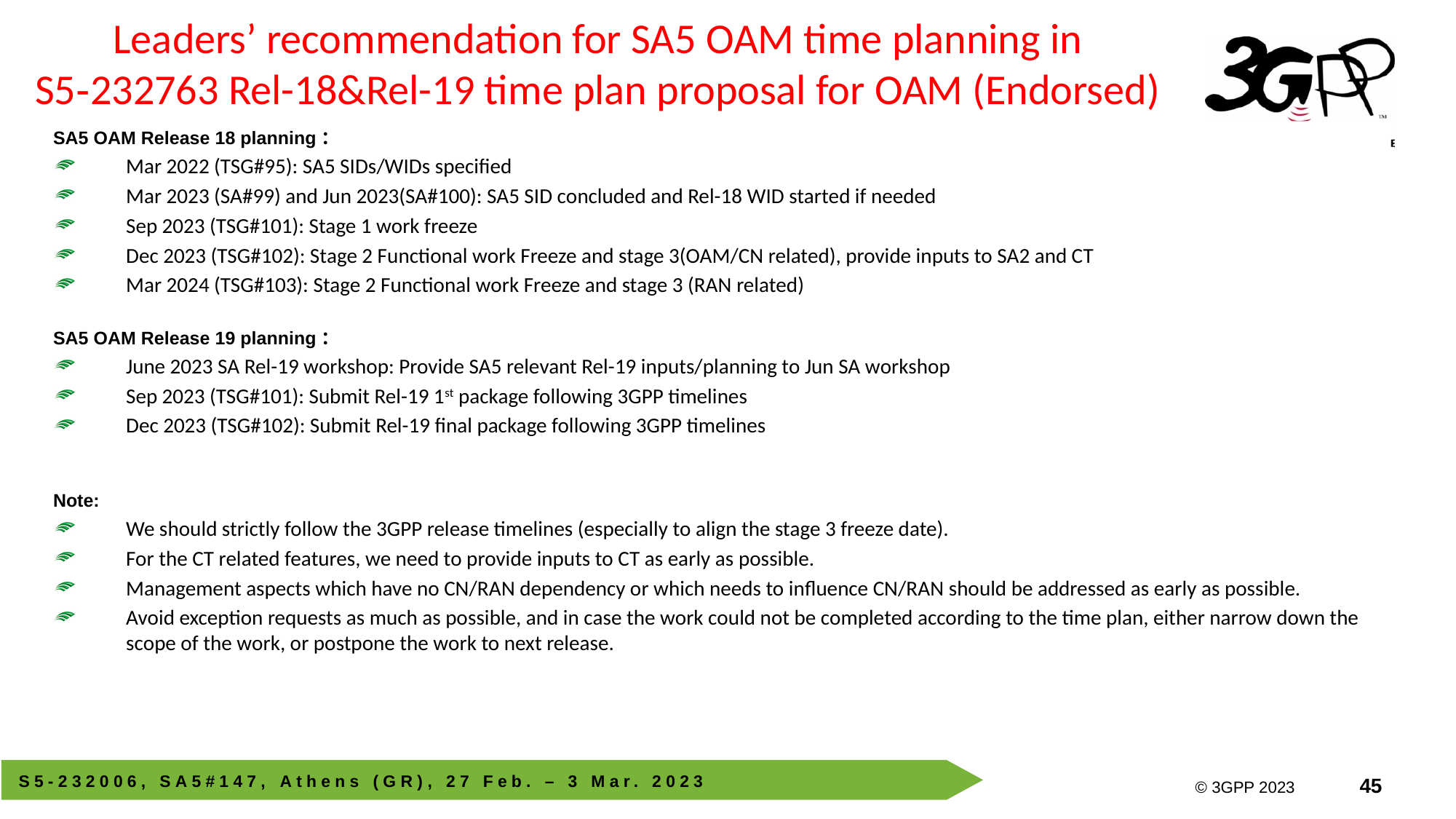

# Leaders’ recommendation for SA5 OAM time planning in S5‑232763 Rel-18&Rel-19 time plan proposal for OAM (Endorsed)
SA5 OAM Release 18 planning：
Mar 2022 (TSG#95): SA5 SIDs/WIDs specified
Mar 2023 (SA#99) and Jun 2023(SA#100): SA5 SID concluded and Rel-18 WID started if needed
Sep 2023 (TSG#101): Stage 1 work freeze
Dec 2023 (TSG#102): Stage 2 Functional work Freeze and stage 3(OAM/CN related), provide inputs to SA2 and CT
Mar 2024 (TSG#103): Stage 2 Functional work Freeze and stage 3 (RAN related)

SA5 OAM Release 19 planning：
June 2023 SA Rel-19 workshop: Provide SA5 relevant Rel-19 inputs/planning to Jun SA workshop
Sep 2023 (TSG#101): Submit Rel-19 1st package following 3GPP timelines
Dec 2023 (TSG#102): Submit Rel-19 final package following 3GPP timelines

Note:
We should strictly follow the 3GPP release timelines (especially to align the stage 3 freeze date).
For the CT related features, we need to provide inputs to CT as early as possible.
Management aspects which have no CN/RAN dependency or which needs to influence CN/RAN should be addressed as early as possible.
Avoid exception requests as much as possible, and in case the work could not be completed according to the time plan, either narrow down the scope of the work, or postpone the work to next release.